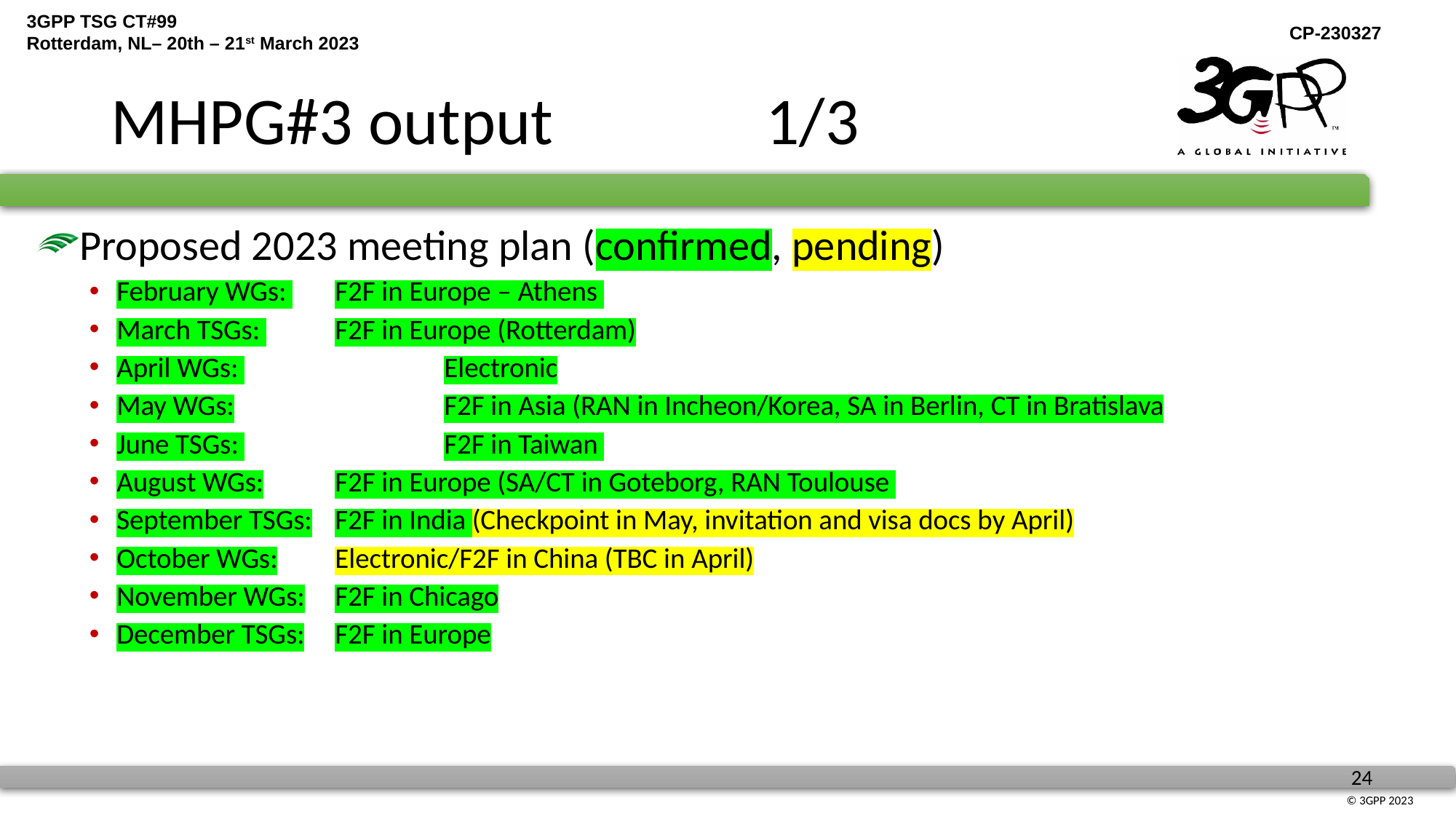

# MHPG#3 output		1/3
Proposed 2023 meeting plan (confirmed, pending)
February WGs: 	F2F in Europe – Athens
March TSGs: 	F2F in Europe (Rotterdam)
April WGs: 		Electronic
May WGs:		F2F in Asia (RAN in Incheon/Korea, SA in Berlin, CT in Bratislava
June TSGs: 		F2F in Taiwan
August WGs:	F2F in Europe (SA/CT in Goteborg, RAN Toulouse
September TSGs:	F2F in India (Checkpoint in May, invitation and visa docs by April)
October WGs:	Electronic/F2F in China (TBC in April)
November WGs:	F2F in Chicago
December TSGs:	F2F in Europe